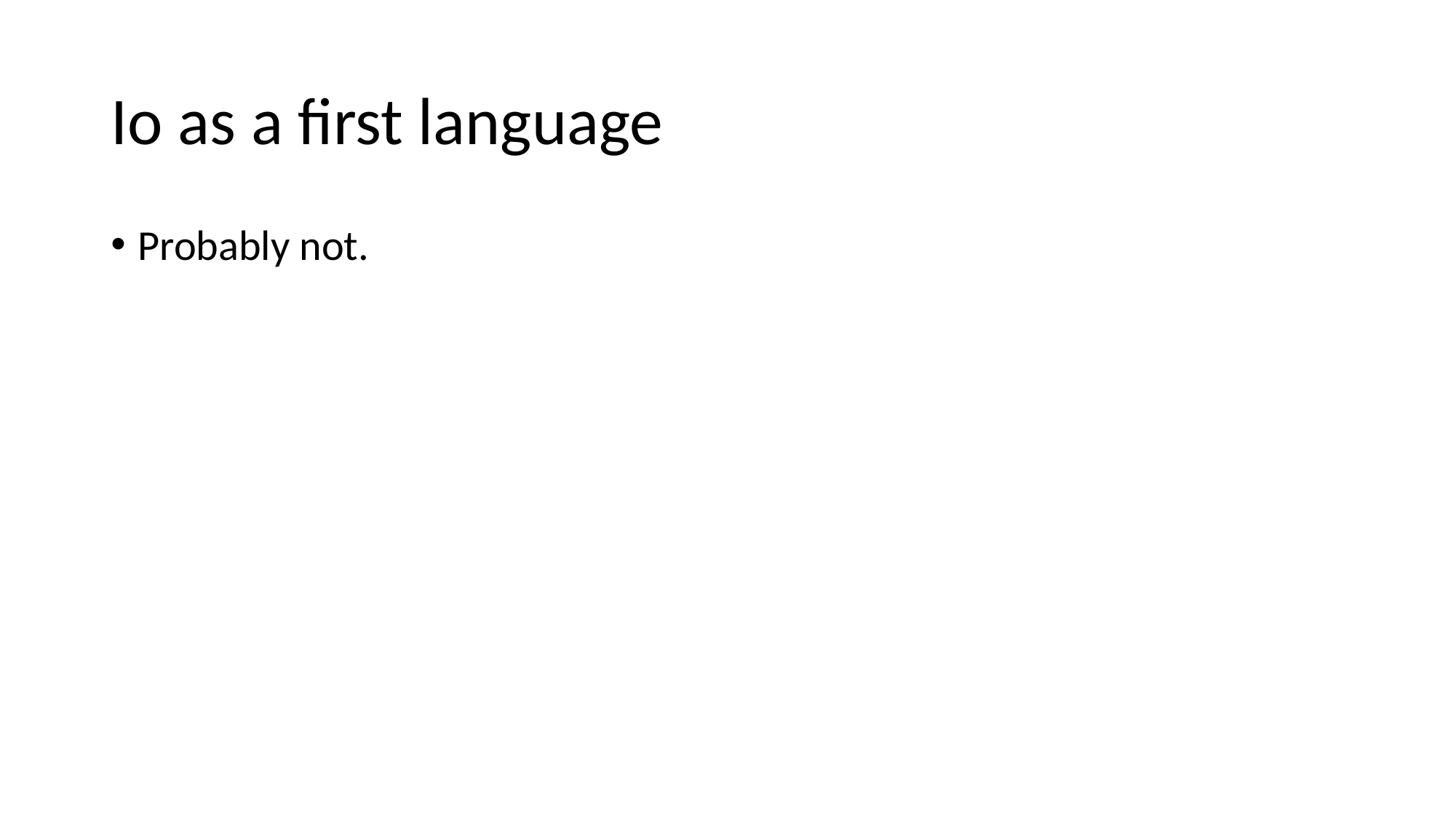

# Io as a first language
Probably not.